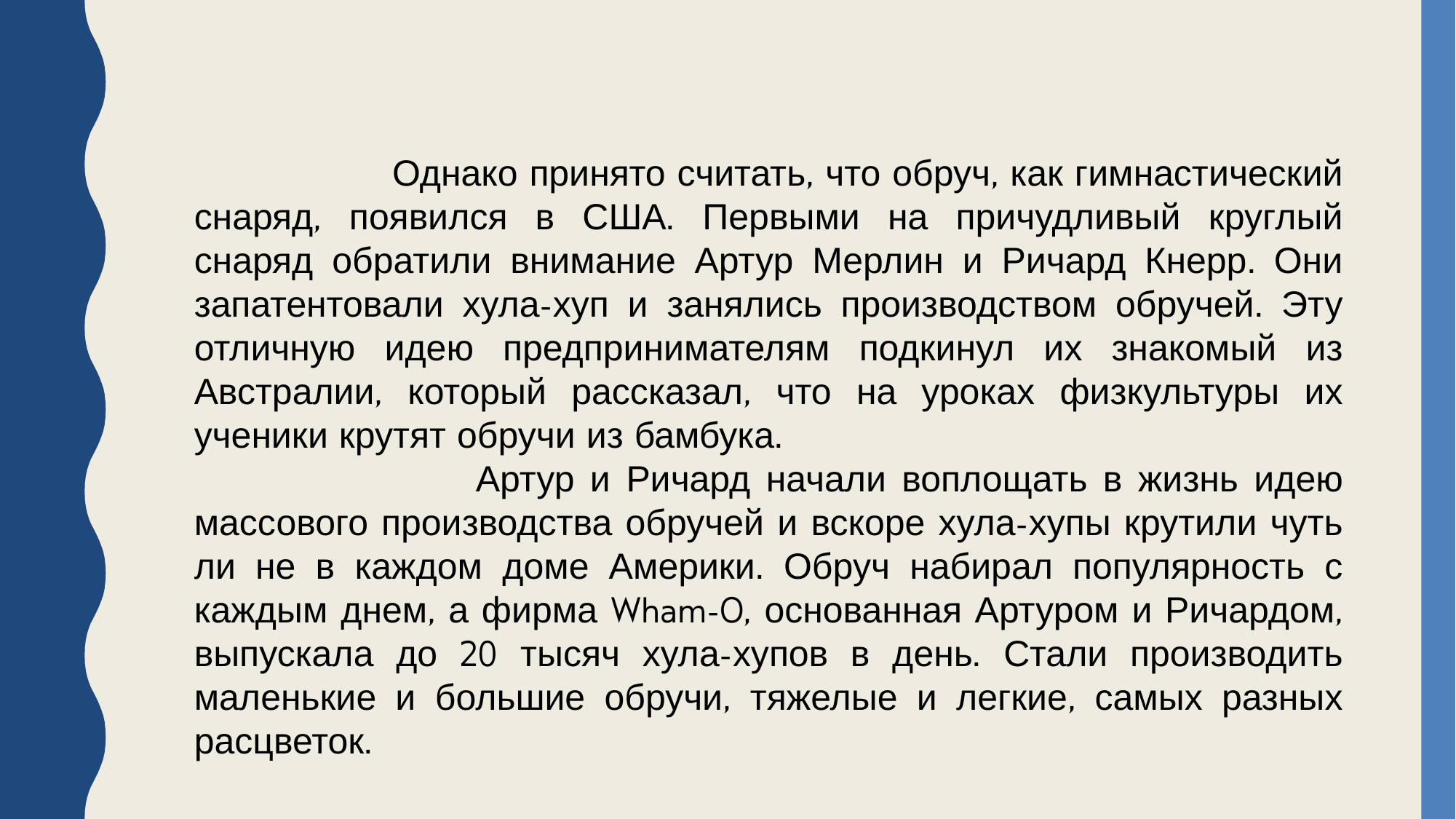

Однако принято считать, что обруч, как гимнастический снаряд, появился в США. Первыми на причудливый круглый снаряд обратили внимание Артур Мерлин и Ричард Кнерр. Они запатентовали хула-хуп и занялись производством обручей. Эту отличную идею предпринимателям подкинул их знакомый из Австралии, который рассказал, что на уроках физкультуры их ученики крутят обручи из бамбука.
                  Артур и Ричард начали воплощать в жизнь идею массового производства обручей и вскоре хула-хупы крутили чуть ли не в каждом доме Америки. Обруч набирал популярность с каждым днем, а фирма Wham-O, основанная Артуром и Ричардом, выпускала до 20 тысяч хула-хупов в день. Стали производить маленькие и большие обручи, тяжелые и легкие, самых разных расцветок.